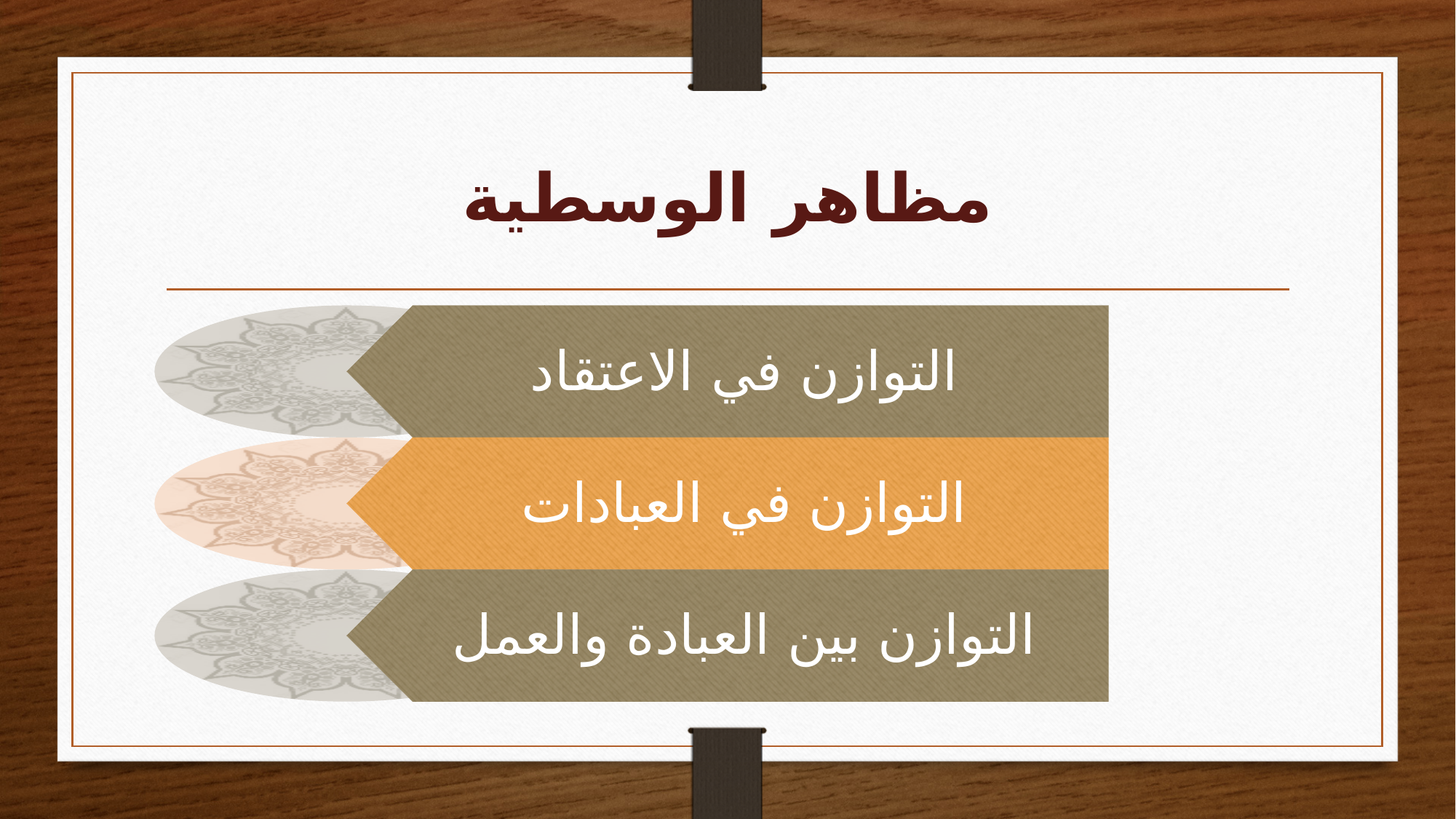

# مظاهر الوسطية
التوازن في العبادات
التوازن بين العبادة والعمل